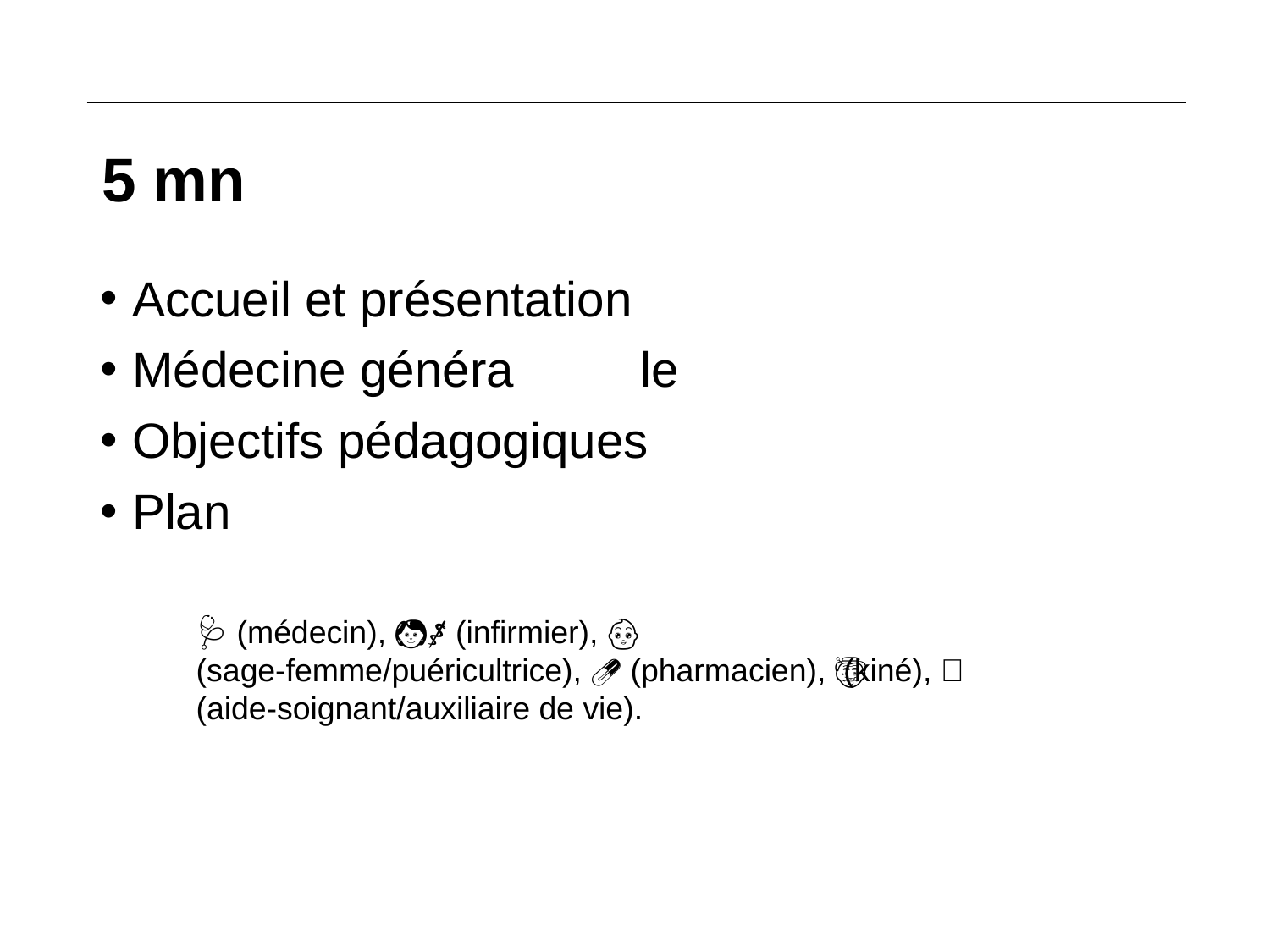

# 5 mn
Accueil et présentation
Médecine généra	le
Objectifs pédagogiques
Plan
🩺 (médecin), 👩⚕️ (infirmier), 👶 (sage-femme/puéricultrice), 💊 (pharmacien), 🦵 (kiné), 👵 (aide-soignant/auxiliaire de vie).